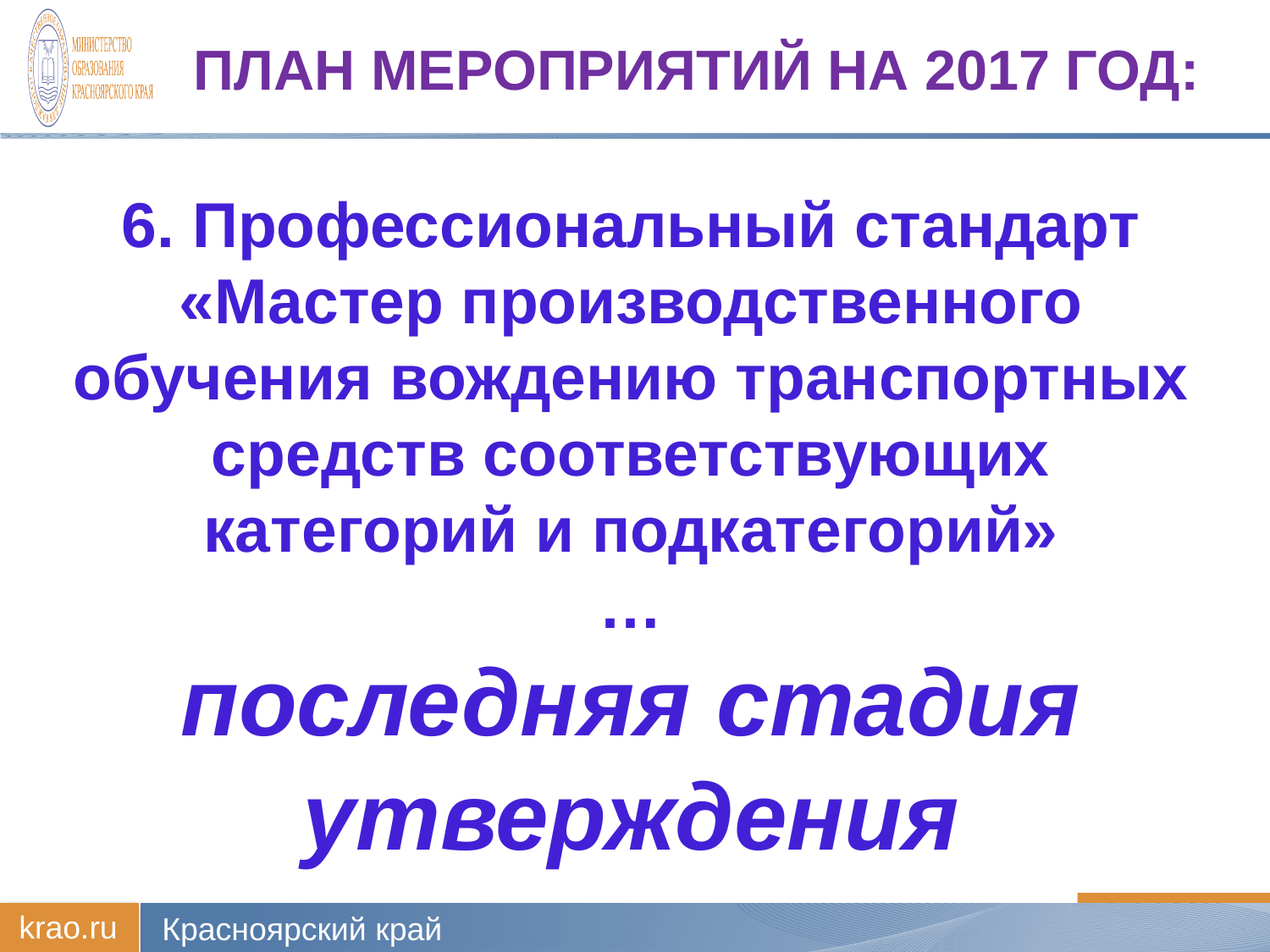

# План мероприятий на 2017 год:
6. Профессиональный стандарт «Мастер производственного обучения вождению транспортных средств соответствующих категорий и подкатегорий»
…
последняя стадия утверждения